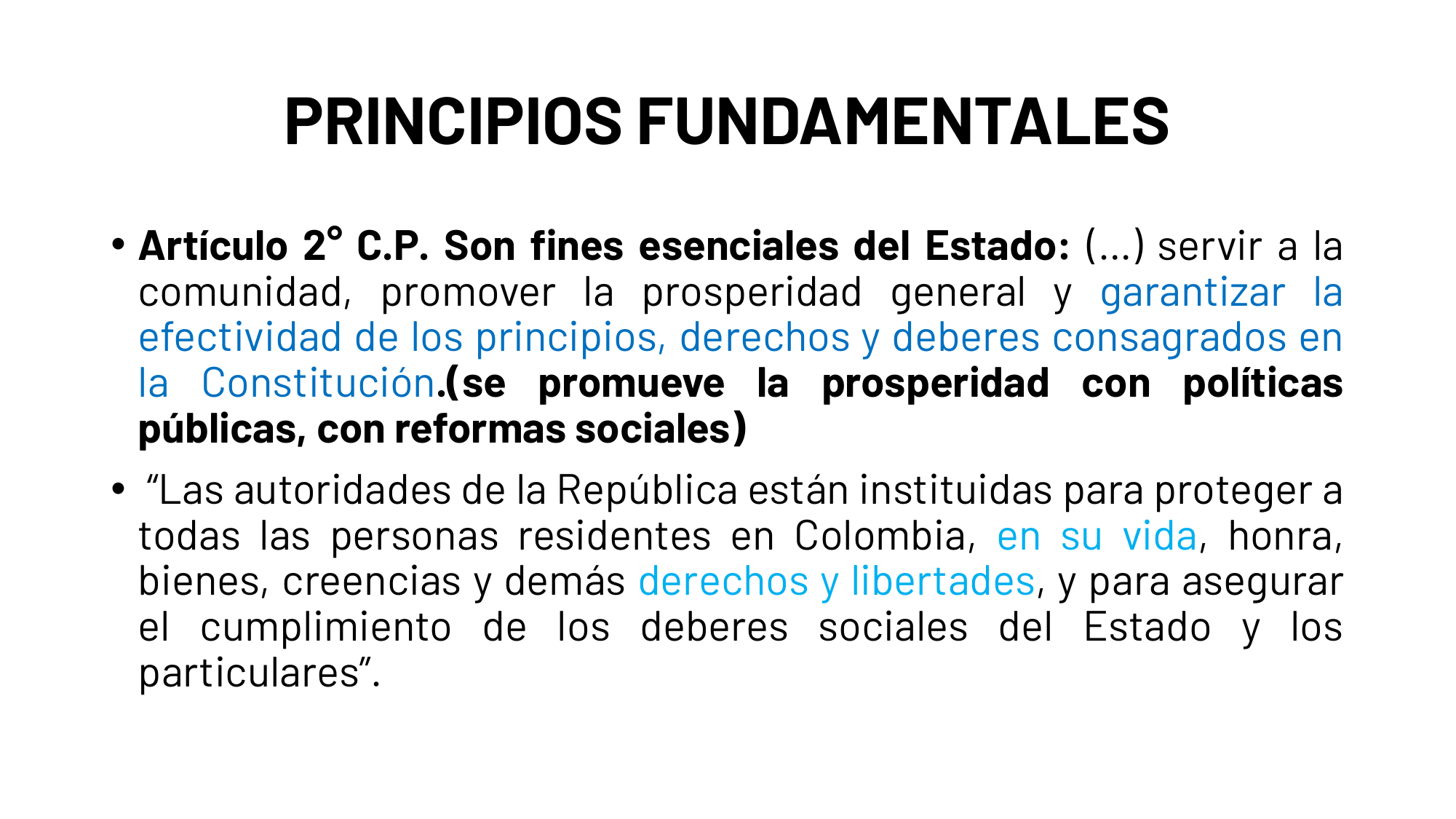

# PRINCIPIOS FUNDAMENTALES
Artículo 2° C.P. Son fines esenciales del Estado: (…) servir a la comunidad, promover la prosperidad general y garantizar la efectividad de los principios, derechos y deberes consagrados en la Constitución.(se promueve la prosperidad con políticas públicas, con reformas sociales)
 “Las autoridades de la República están instituidas para proteger a todas las personas residentes en Colombia, en su vida, honra, bienes, creencias y demás derechos y libertades, y para asegurar el cumplimiento de los deberes sociales del Estado y los particulares”.